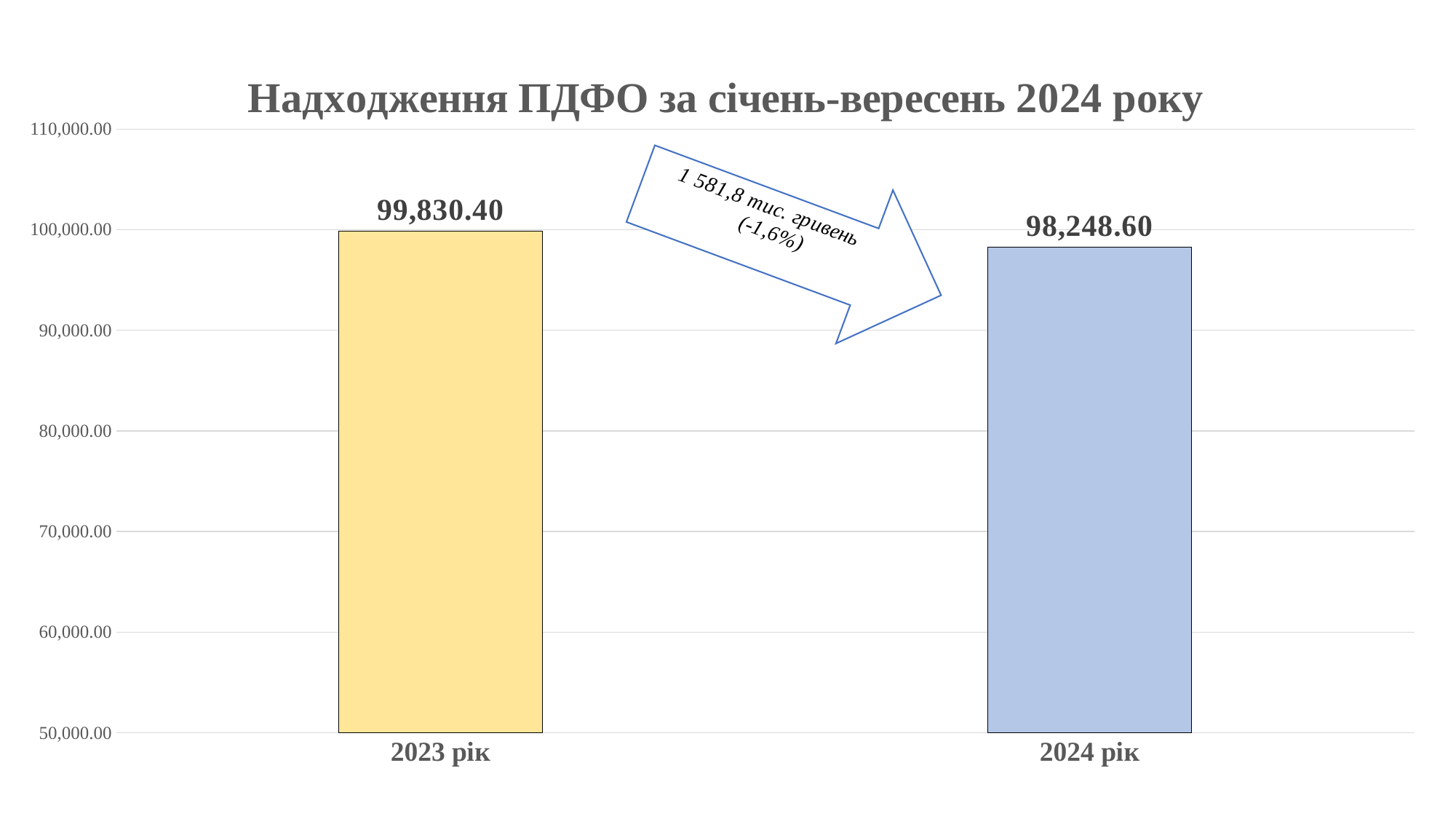

### Chart: Надходження ПДФО за січень-вересень 2024 року

| Category |  |
|---|---|
| 2023 рік | 99830.4 |
| 2024 рік | 98248.6 |